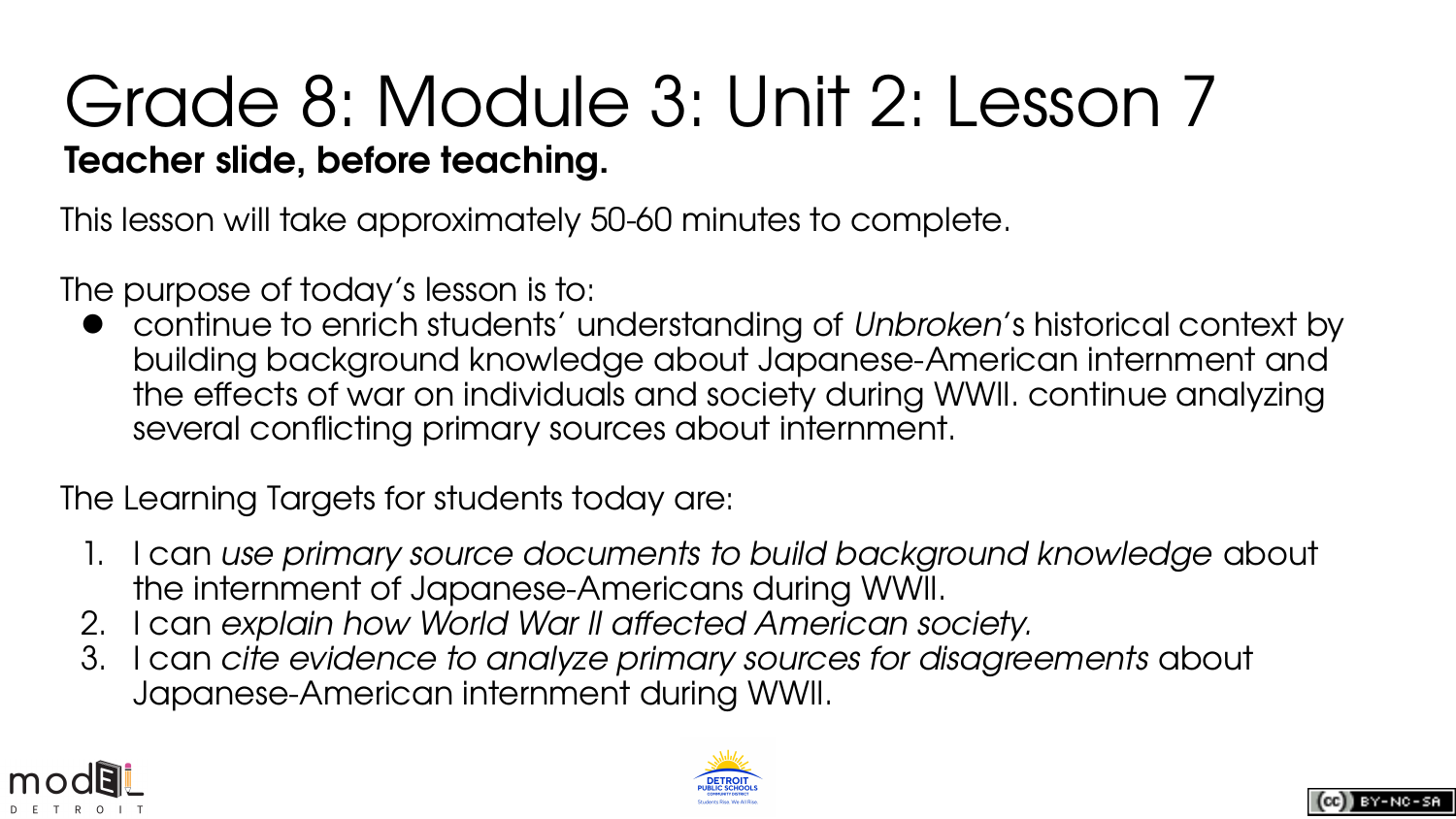

Grade 8: Module 3: Unit 2: Lesson 7
Teacher slide, before teaching.
This lesson will take approximately 50-60 minutes to complete.

The purpose of today’s lesson is to:
continue to enrich students’ understanding of Unbroken’s historical context by building background knowledge about Japanese-American internment and the effects of war on individuals and society during WWII. continue analyzing several conflicting primary sources about internment.

The Learning Targets for students today are:
I can use primary source documents to build background knowledge about the internment of Japanese-Americans during WWII.
I can explain how World War II affected American society.
I can cite evidence to analyze primary sources for disagreements about Japanese-American internment during WWII.